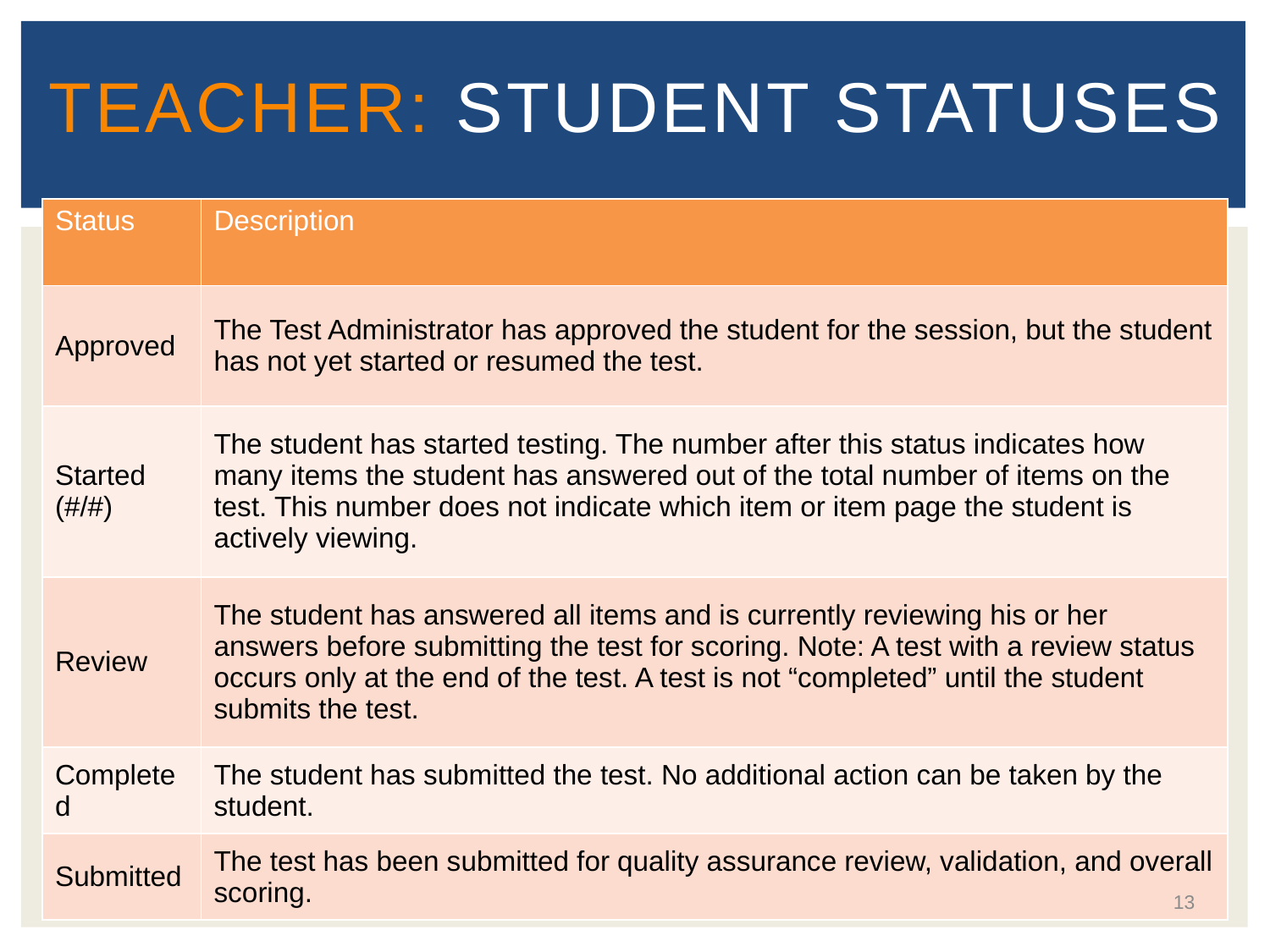

# Teacher: Student Statuses
| Status | Description |
| --- | --- |
| Approved | The Test Administrator has approved the student for the session, but the student has not yet started or resumed the test. |
| Started (#/#) | The student has started testing. The number after this status indicates how many items the student has answered out of the total number of items on the test. This number does not indicate which item or item page the student is actively viewing. |
| Review | The student has answered all items and is currently reviewing his or her answers before submitting the test for scoring. Note: A test with a review status occurs only at the end of the test. A test is not “completed” until the student submits the test. |
| Completed | The student has submitted the test. No additional action can be taken by the student. |
| Submitted | The test has been submitted for quality assurance review, validation, and overall scoring. |
13